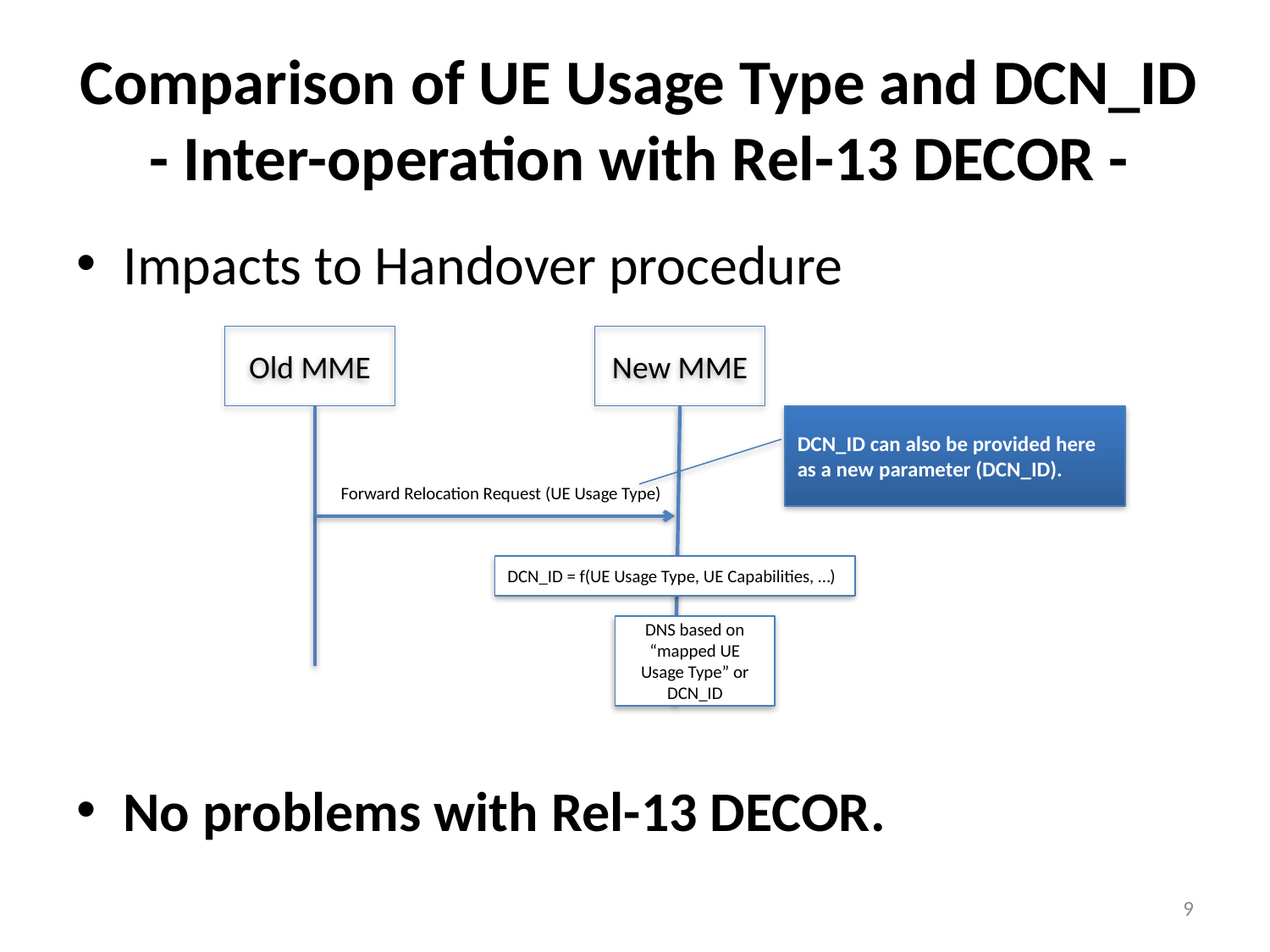

# Comparison of UE Usage Type and DCN_ID - Inter-operation with Rel-13 DECOR -
Impacts to Handover procedure

No problems with Rel-13 DECOR.
Old MME
New MME
DCN_ID can also be provided here as a new parameter (DCN_ID).
Forward Relocation Request (UE Usage Type)
DCN_ID = f(UE Usage Type, UE Capabilities, …)
DNS based on “mapped UE Usage Type” or DCN_ID
9